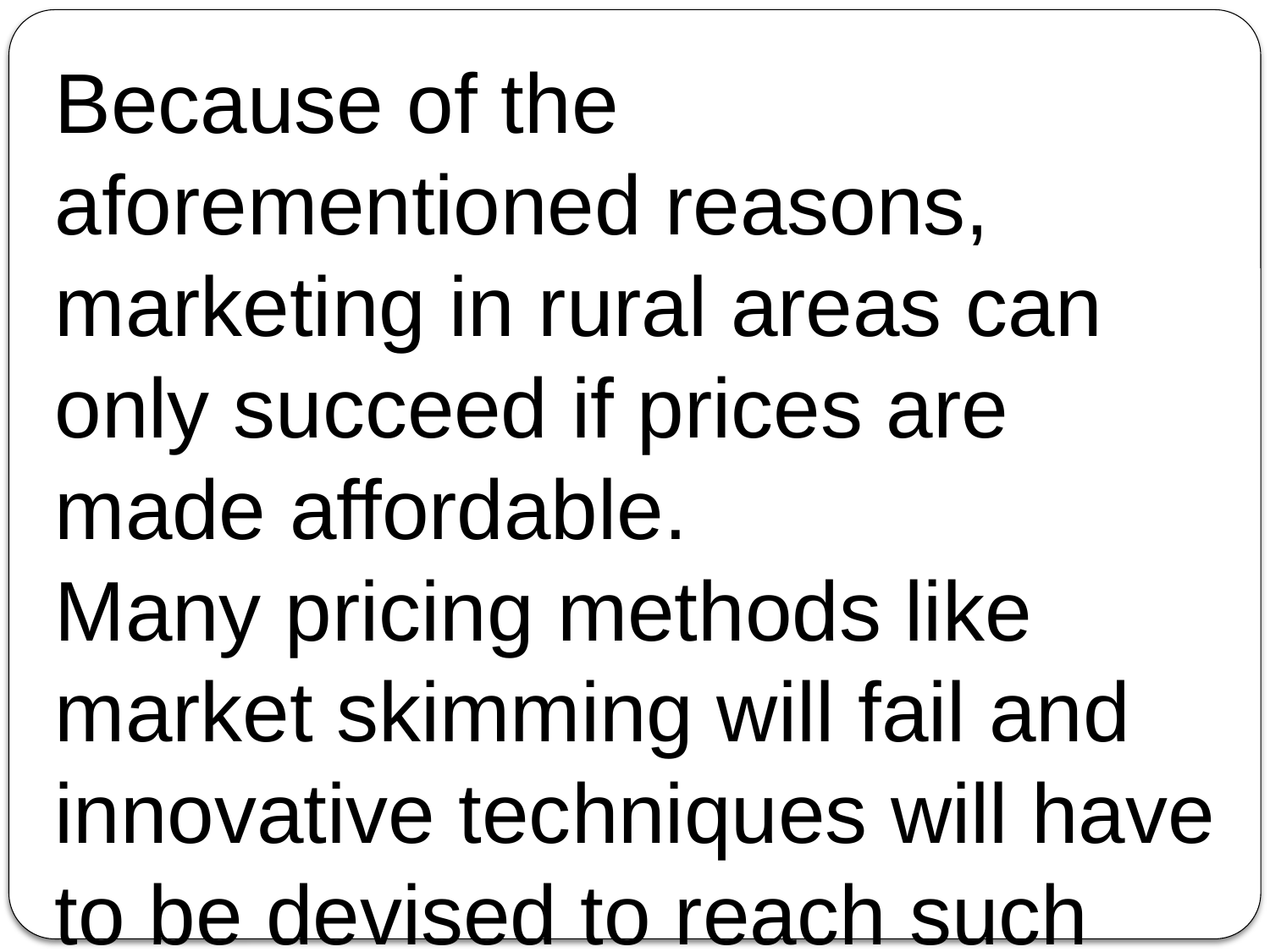

Because of the aforementioned reasons, marketing in rural areas can only succeed if prices are made affordable.
Many pricing methods like market skimming will fail and innovative techniques will have to be devised to reach such customers.